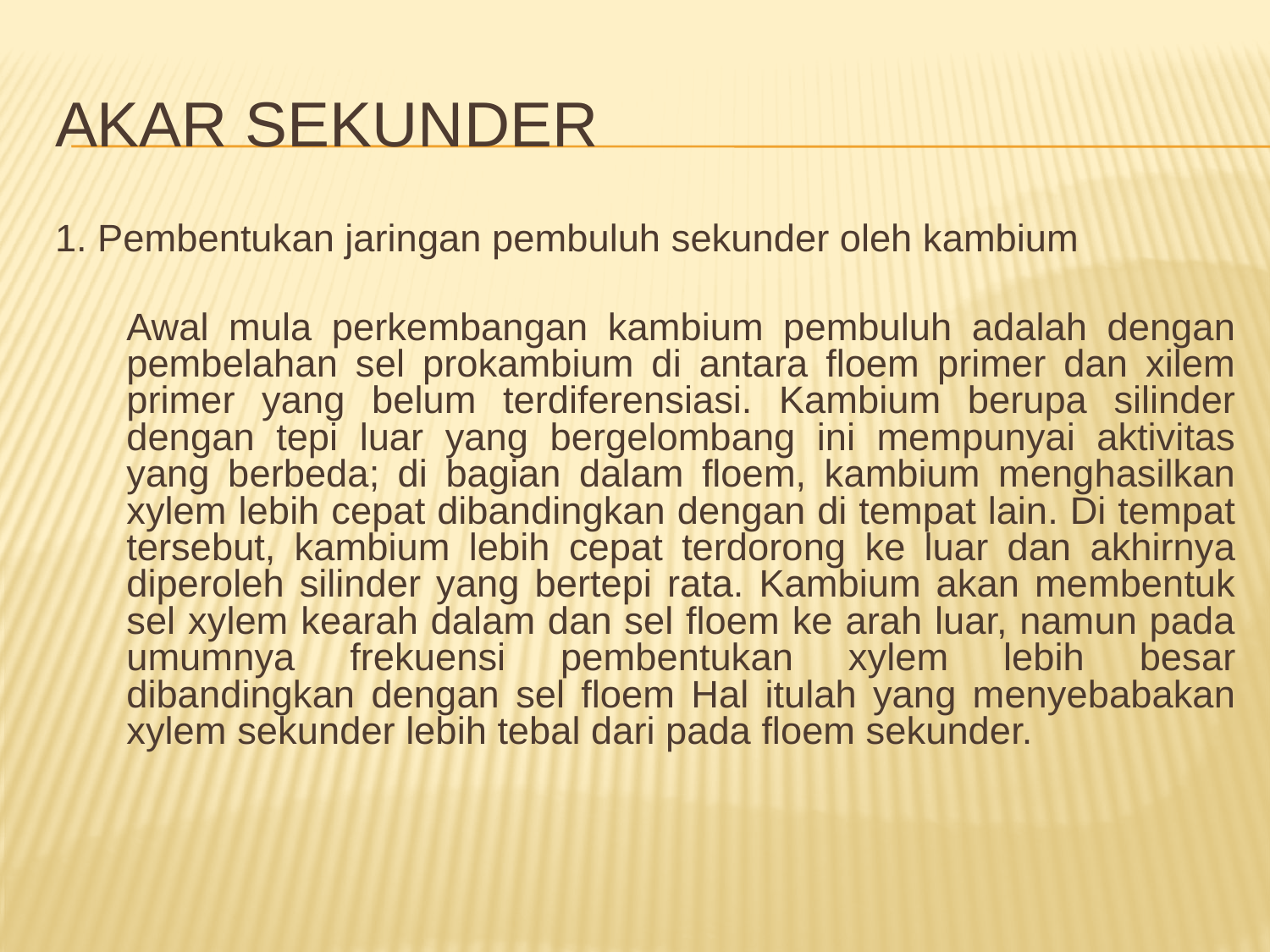

# AKAR SEKUNDER
1. Pembentukan jaringan pembuluh sekunder oleh kambium

	Awal mula perkembangan kambium pembuluh adalah dengan pembelahan sel prokambium di antara floem primer dan xilem primer yang belum terdiferensiasi. Kambium berupa silinder dengan tepi luar yang bergelombang ini mempunyai aktivitas yang berbeda; di bagian dalam floem, kambium menghasilkan xylem lebih cepat dibandingkan dengan di tempat lain. Di tempat tersebut, kambium lebih cepat terdorong ke luar dan akhirnya diperoleh silinder yang bertepi rata. Kambium akan membentuk sel xylem kearah dalam dan sel floem ke arah luar, namun pada umumnya frekuensi pembentukan xylem lebih besar dibandingkan dengan sel floem Hal itulah yang menyebabakan xylem sekunder lebih tebal dari pada floem sekunder.